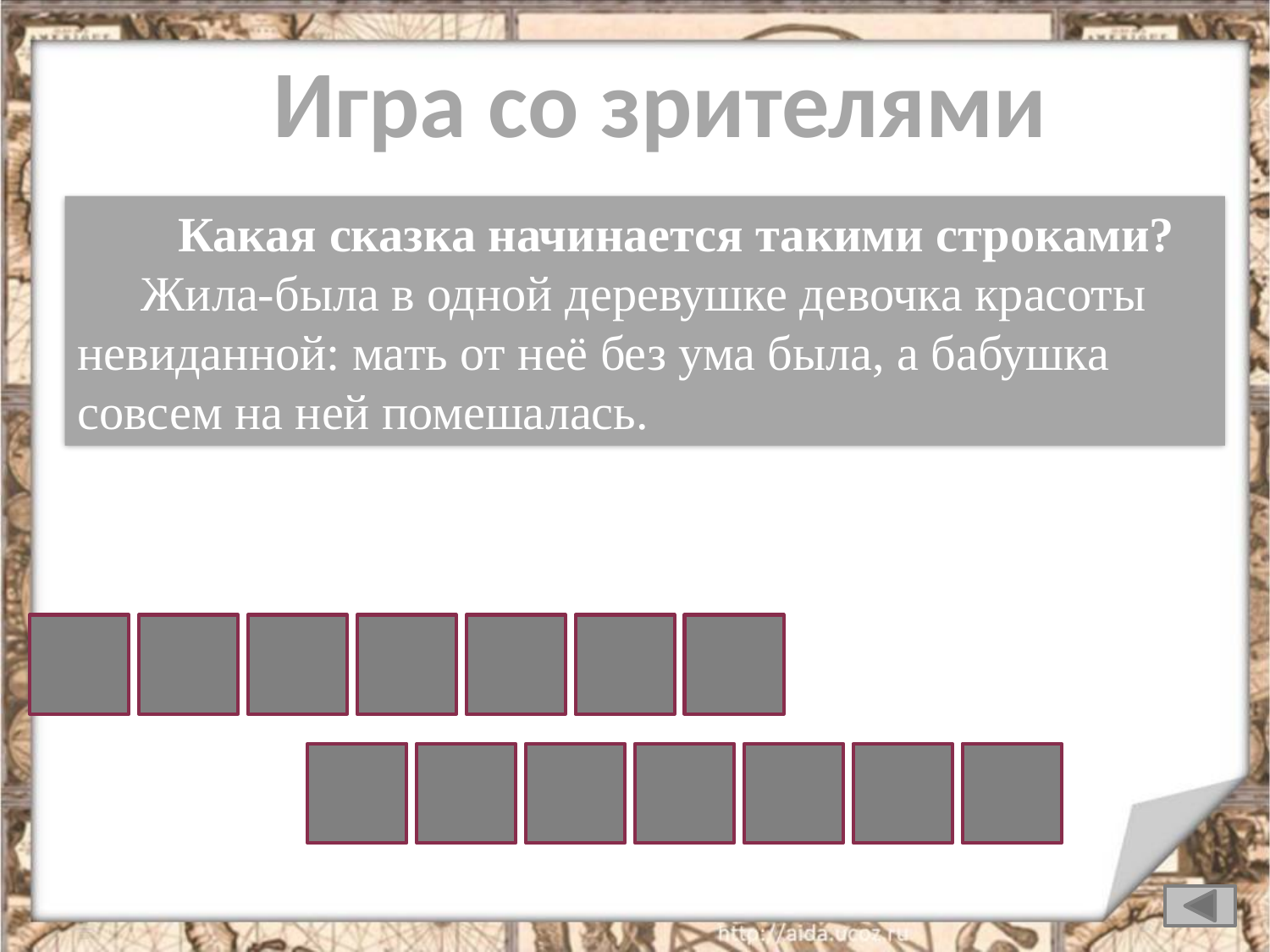

Игра со зрителями
   Какая сказка начинается такими строками?
Жила-была в одной деревушке девочка красоты невиданной: мать от неё без ума была, а бабушка совсем на ней помешалась.

К
Р

А

С

Н

А

Я

Ш

А
П

О
Ч

К

А